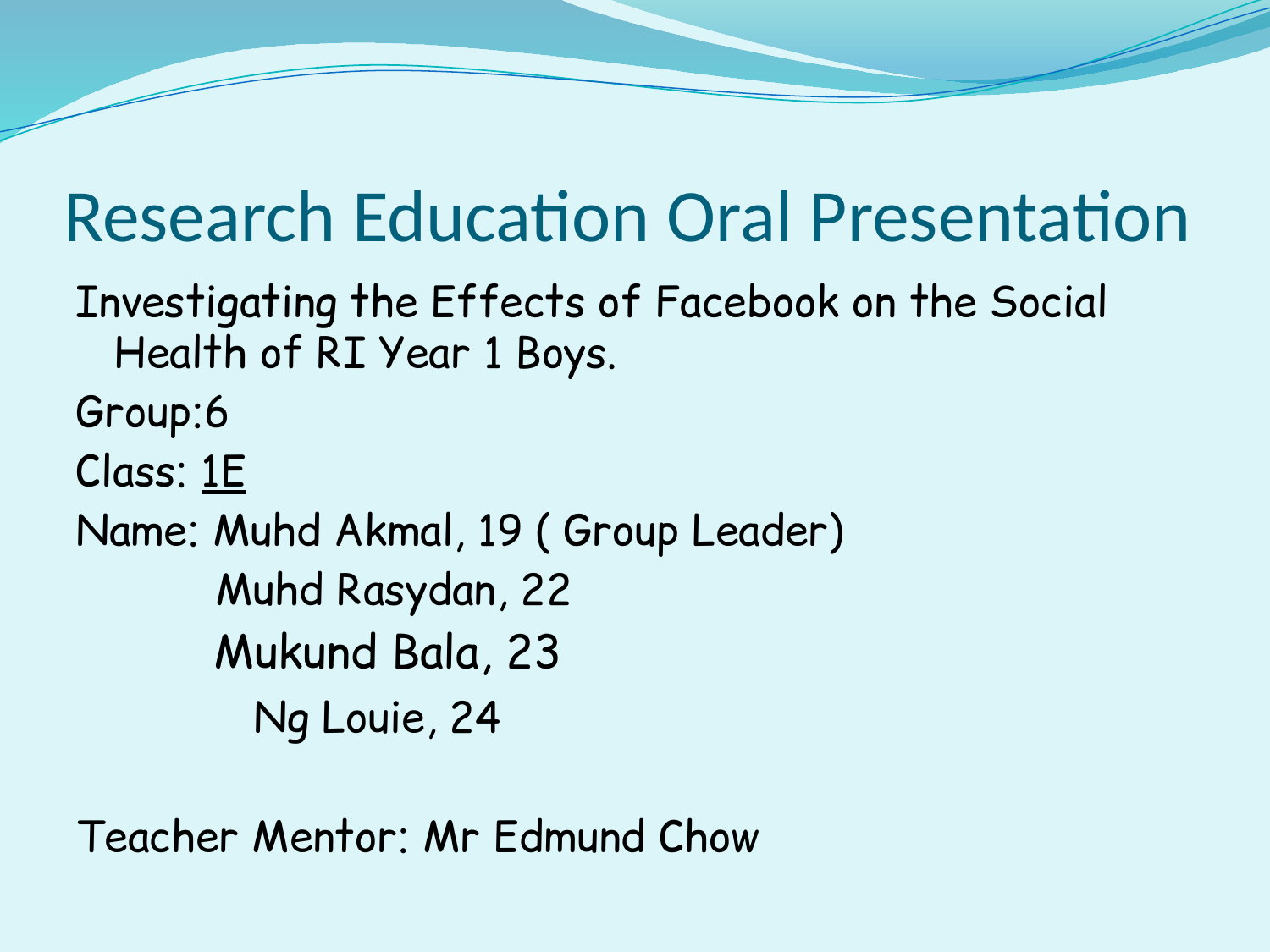

# Research Education Oral Presentation
Investigating the Effects of Facebook on the Social Health of RI Year 1 Boys.
Group:6
Class: 1E
Name: Muhd Akmal, 19 ( Group Leader)
           Muhd Rasydan, 22
          Mukund Bala, 23
		 Ng Louie, 24

Teacher Mentor: Mr Edmund Chow